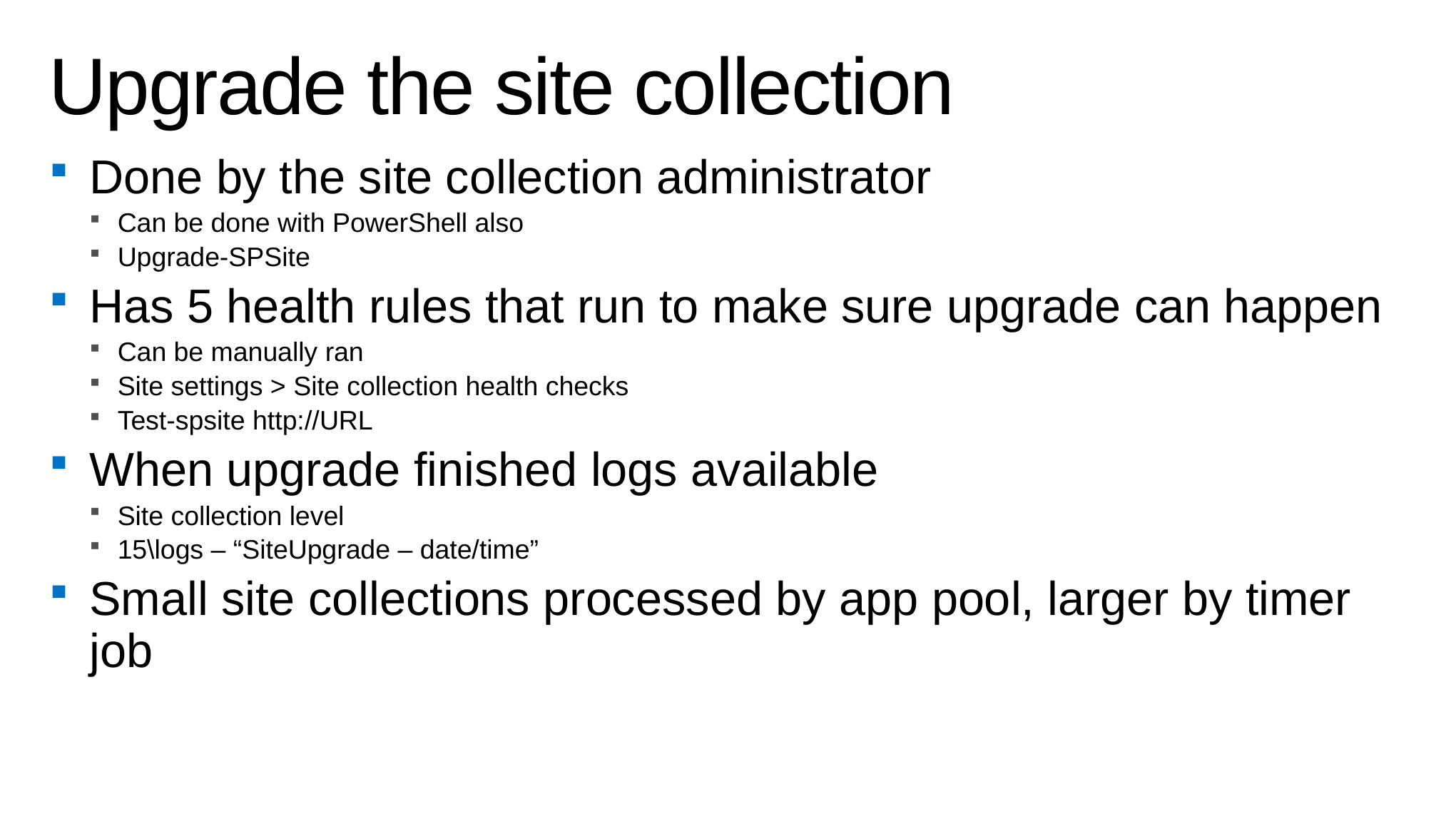

# Upgrade the site collection
Done by the site collection administrator
Can be done with PowerShell also
Upgrade-SPSite
Has 5 health rules that run to make sure upgrade can happen
Can be manually ran
Site settings > Site collection health checks
Test-spsite http://URL
When upgrade finished logs available
Site collection level
15\logs – “SiteUpgrade – date/time”
Small site collections processed by app pool, larger by timer job